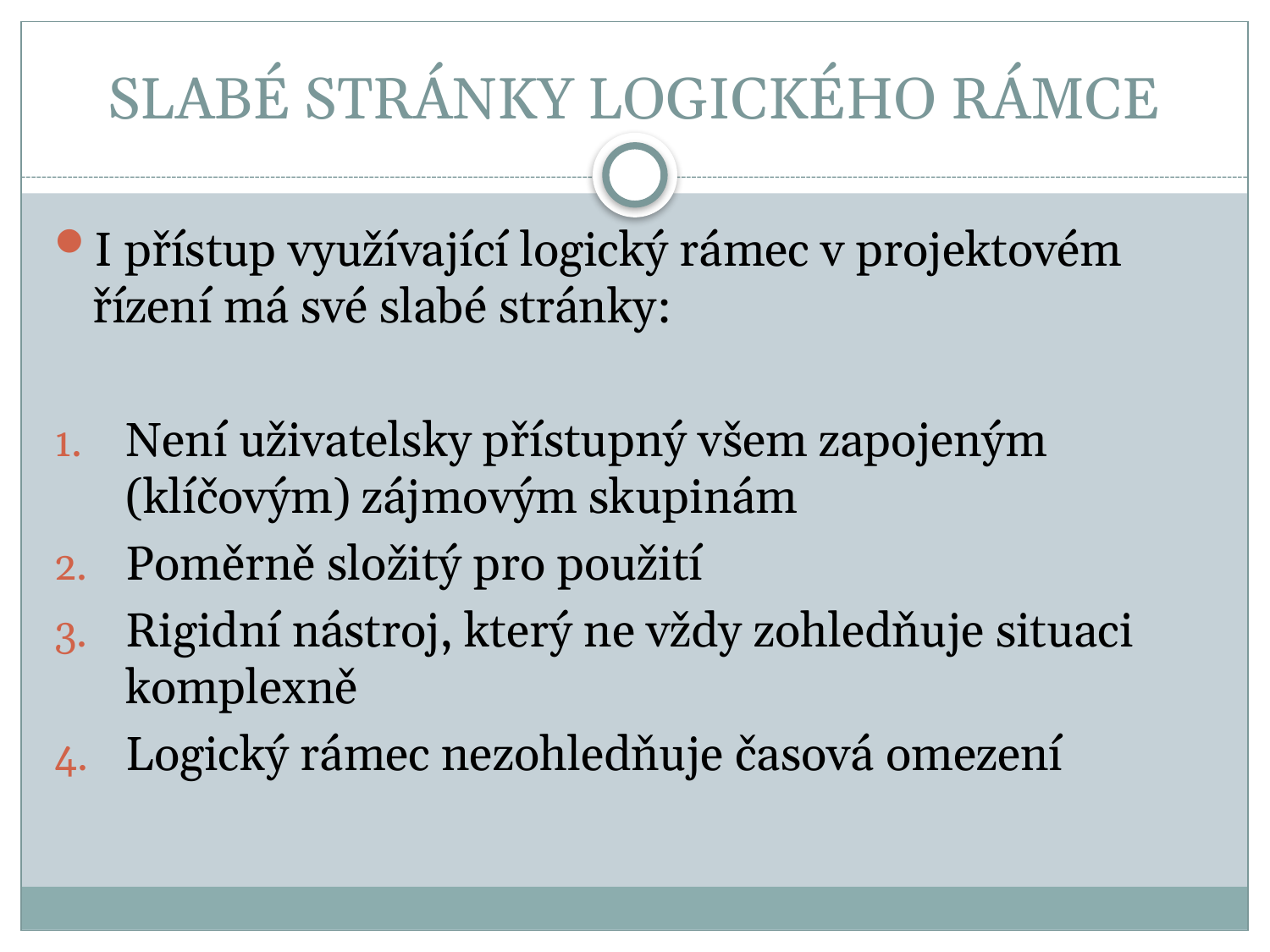

# SLABÉ STRÁNKY LOGICKÉHO RÁMCE
I přístup využívající logický rámec v projektovém řízení má své slabé stránky:

Není uživatelsky přístupný všem zapojeným (klíčovým) zájmovým skupinám
Poměrně složitý pro použití
Rigidní nástroj, který ne vždy zohledňuje situaci komplexně
Logický rámec nezohledňuje časová omezení